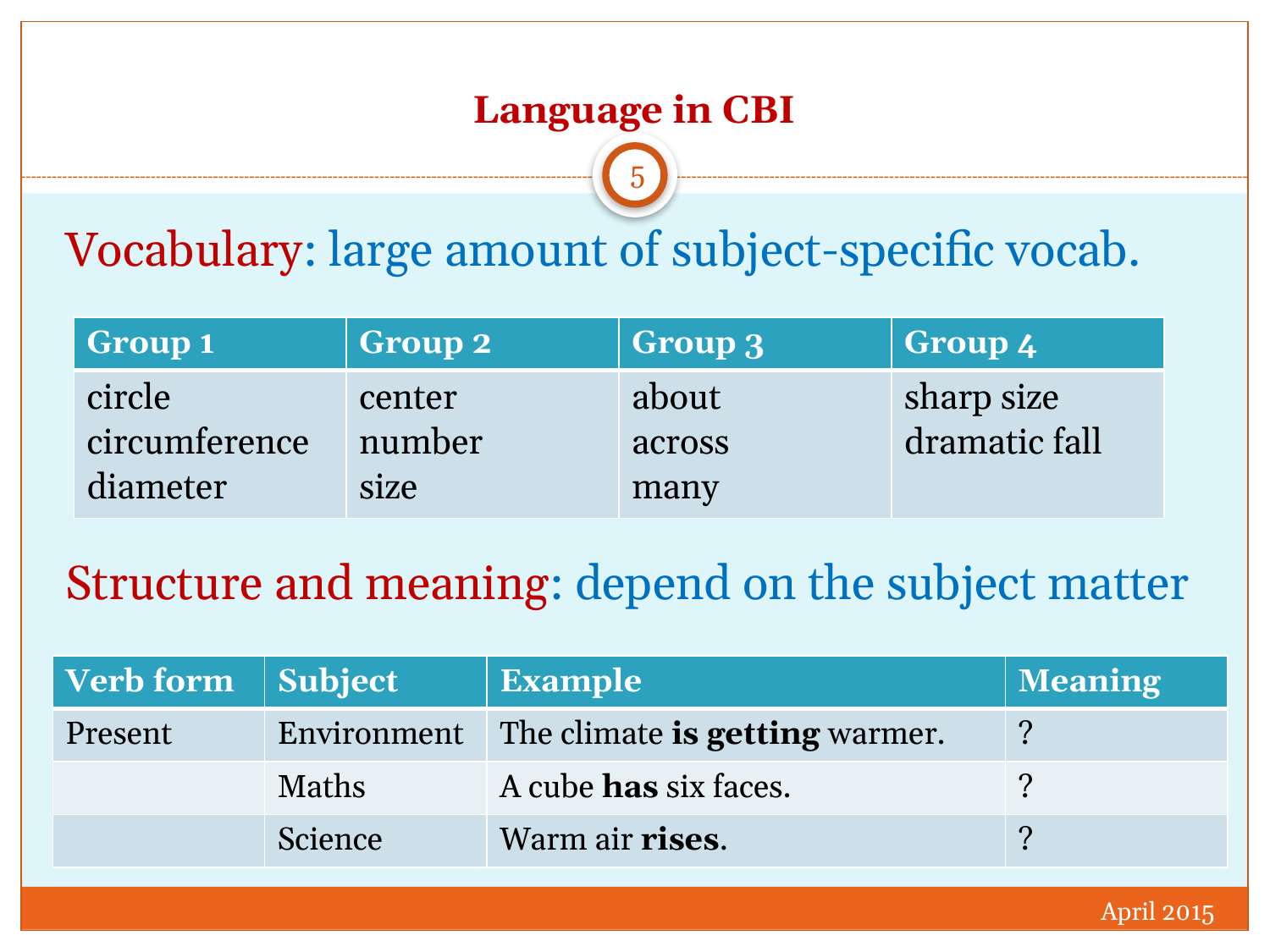

# Language in CBI
5
Vocabulary: large amount of subject-specific vocab.

Structure and meaning: depend on the subject matter

| Group 1 | Group 2 | Group 3 | Group 4 |
| --- | --- | --- | --- |
| circle circumference diameter | center number size | about across many | sharp size dramatic fall |
| Verb form | Subject | Example | Meaning |
| --- | --- | --- | --- |
| Present | Environment | The climate is getting warmer. | ? |
|  | Maths | A cube has six faces. | ? |
|  | Science | Warm air rises. | ? |
April 2015